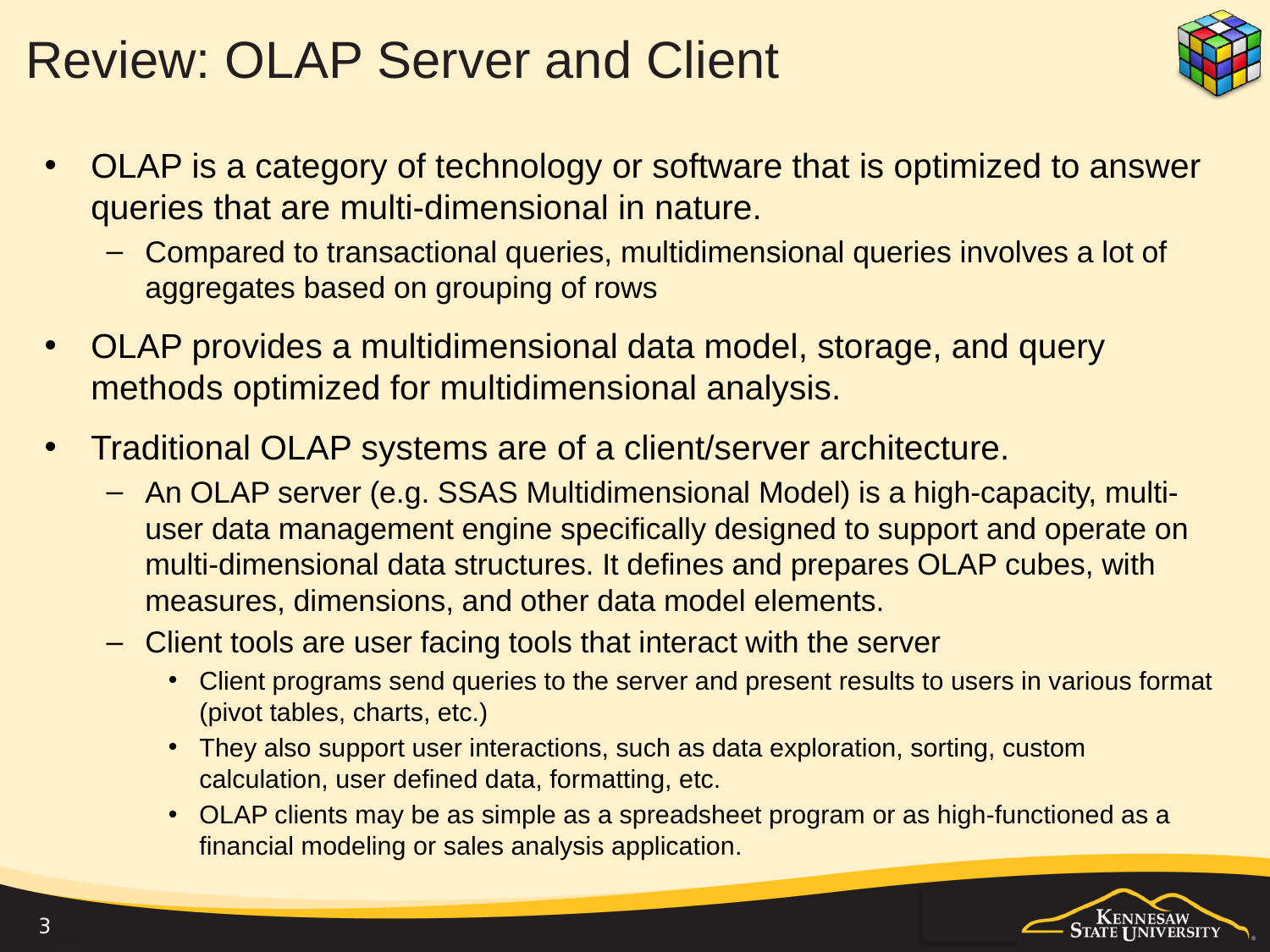

# Review: OLAP Server and Client
OLAP is a category of technology or software that is optimized to answer queries that are multi-dimensional in nature.
Compared to transactional queries, multidimensional queries involves a lot of aggregates based on grouping of rows
OLAP provides a multidimensional data model, storage, and query methods optimized for multidimensional analysis.
Traditional OLAP systems are of a client/server architecture.
An OLAP server (e.g. SSAS Multidimensional Model) is a high-capacity, multi-user data management engine specifically designed to support and operate on multi-dimensional data structures. It defines and prepares OLAP cubes, with measures, dimensions, and other data model elements.
Client tools are user facing tools that interact with the server
Client programs send queries to the server and present results to users in various format (pivot tables, charts, etc.)
They also support user interactions, such as data exploration, sorting, custom calculation, user defined data, formatting, etc.
OLAP clients may be as simple as a spreadsheet program or as high-functioned as a financial modeling or sales analysis application.
3